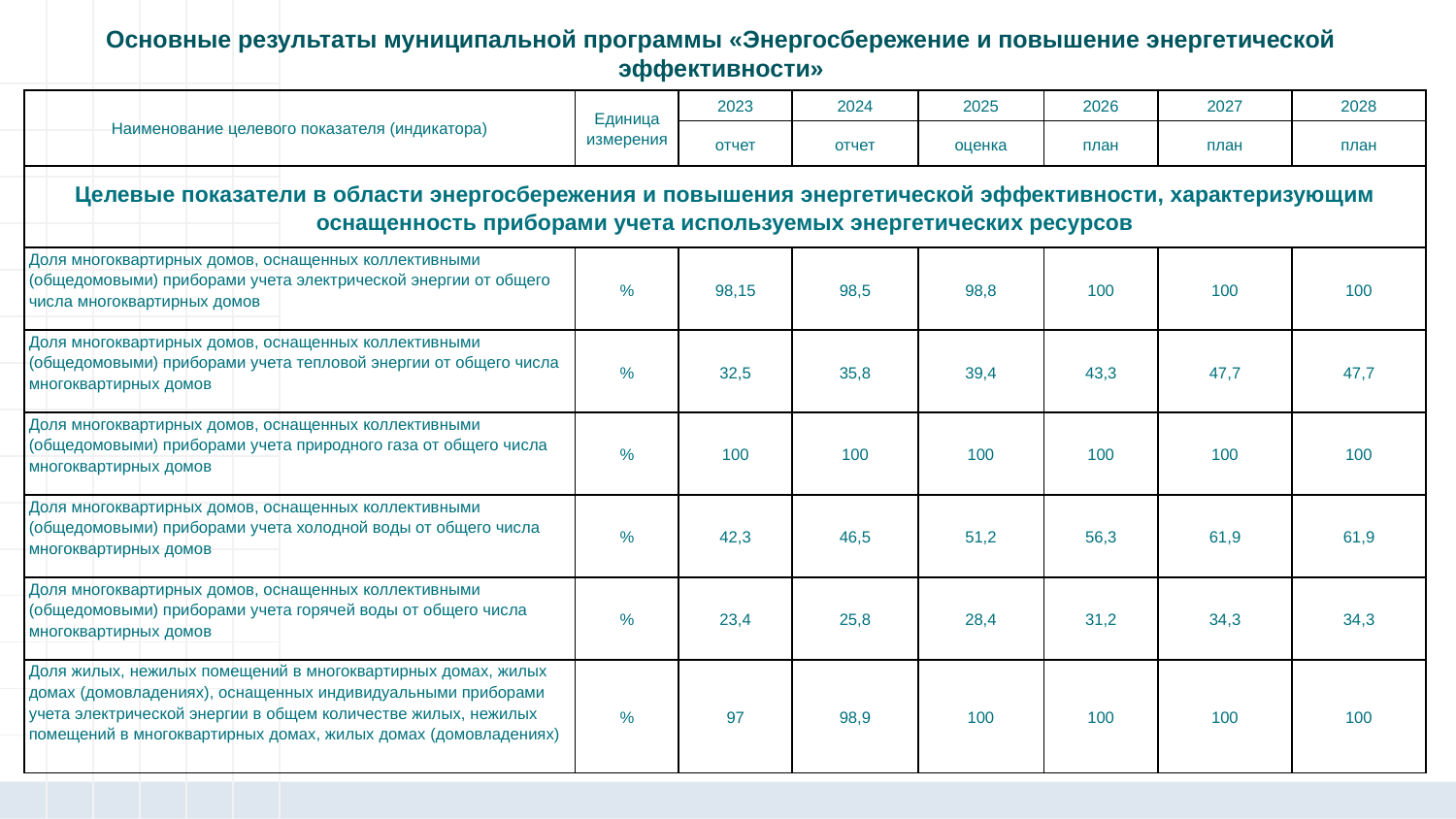

Основные результаты муниципальной программы «Энергосбережение и повышение энергетической эффективности»
| Наименование целевого показателя (индикатора) | Единица измерения | 2023 | 2024 | 2025 | 2026 | 2027 | 2028 |
| --- | --- | --- | --- | --- | --- | --- | --- |
|  |  | отчет | отчет | оценка | план | план | план |
| Целевые показатели в области энергосбережения и повышения энергетической эффективности, характеризующим оснащенность приборами учета используемых энергетических ресурсов |  |  |  |  |  |  |  |
| Доля многоквартирных домов, оснащенных коллективными (общедомовыми) приборами учета электрической энергии от общего числа многоквартирных домов | % | 98,15 | 98,5 | 98,8 | 100 | 100 | 100 |
| Доля многоквартирных домов, оснащенных коллективными (общедомовыми) приборами учета тепловой энергии от общего числа многоквартирных домов | % | 32,5 | 35,8 | 39,4 | 43,3 | 47,7 | 47,7 |
| Доля многоквартирных домов, оснащенных коллективными (общедомовыми) приборами учета природного газа от общего числа многоквартирных домов | % | 100 | 100 | 100 | 100 | 100 | 100 |
| Доля многоквартирных домов, оснащенных коллективными (общедомовыми) приборами учета холодной воды от общего числа многоквартирных домов | % | 42,3 | 46,5 | 51,2 | 56,3 | 61,9 | 61,9 |
| Доля многоквартирных домов, оснащенных коллективными (общедомовыми) приборами учета горячей воды от общего числа многоквартирных домов | % | 23,4 | 25,8 | 28,4 | 31,2 | 34,3 | 34,3 |
| Доля жилых, нежилых помещений в многоквартирных домах, жилых домах (домовладениях), оснащенных индивидуальными приборами учета электрической энергии в общем количестве жилых, нежилых помещений в многоквартирных домах, жилых домах (домовладениях) | % | 97 | 98,9 | 100 | 100 | 100 | 100 |